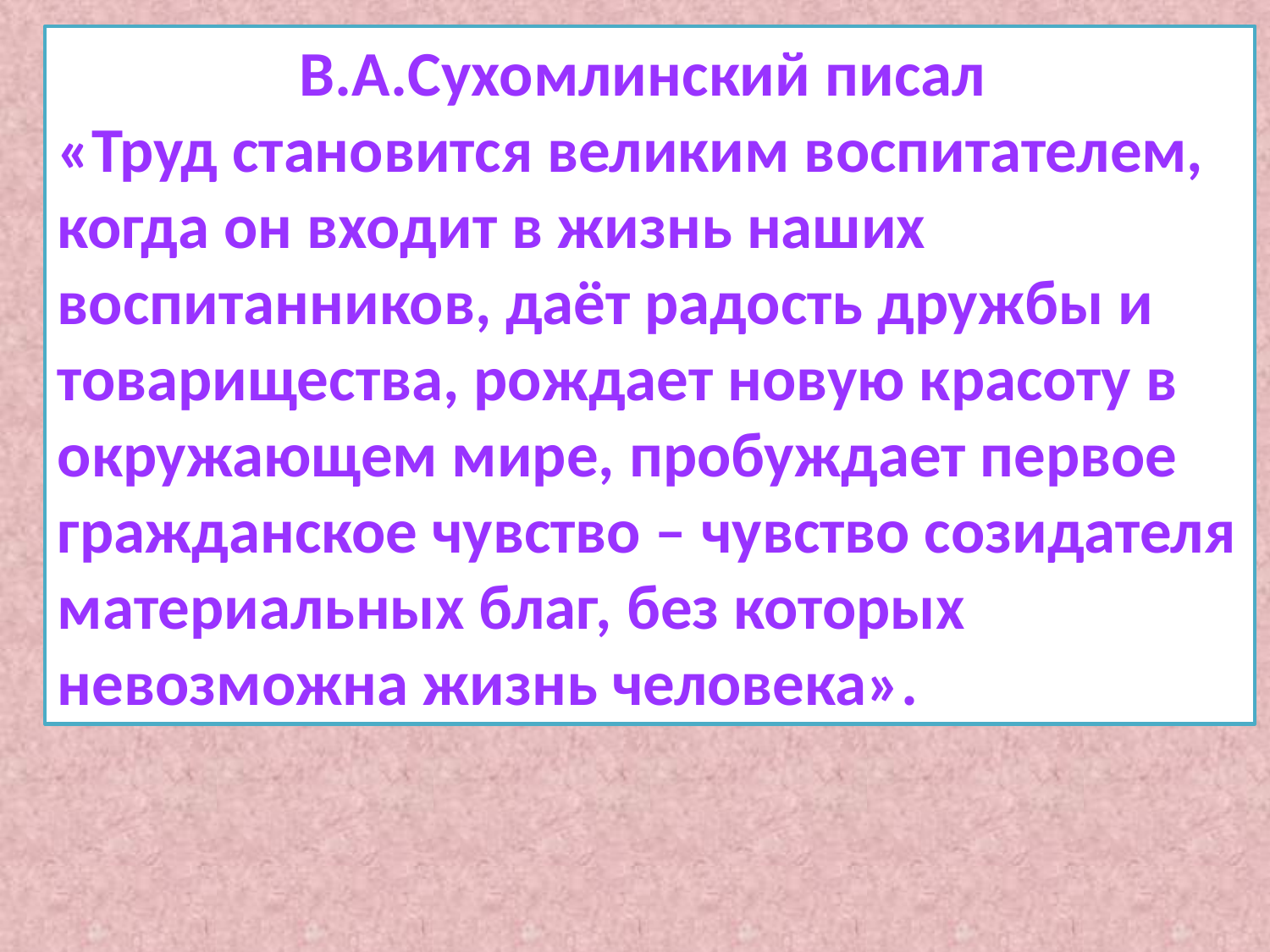

В.А.Сухомлинский писал
«Труд становится великим воспитателем, когда он входит в жизнь наших воспитанников, даёт радость дружбы и товарищества, рождает новую красоту в окружающем мире, пробуждает первое гражданское чувство – чувство созидателя материальных благ, без которых невозможна жизнь человека».